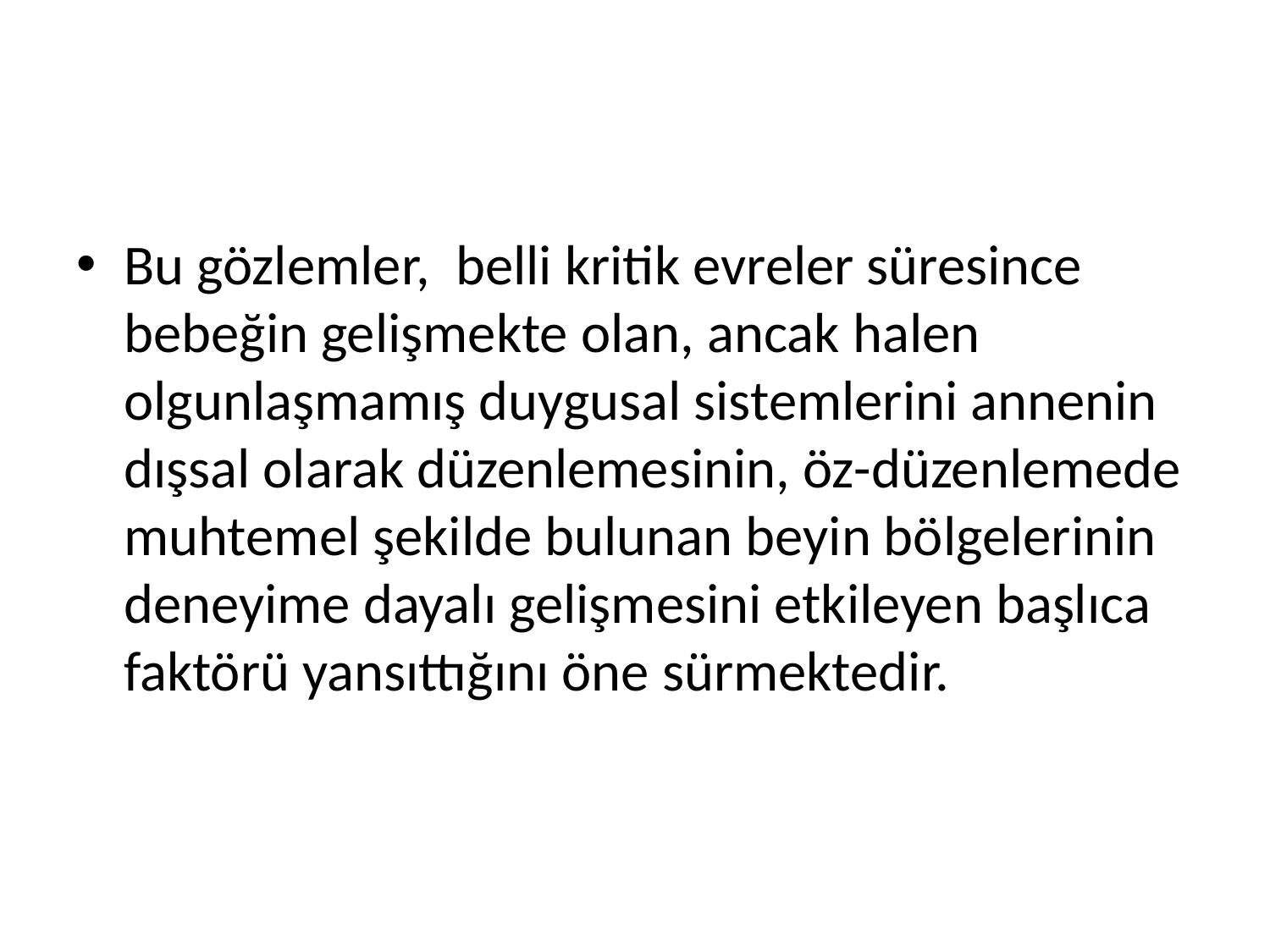

#
Bu gözlemler,  belli kritik evreler süresince bebeğin gelişmekte olan, ancak halen olgunlaşmamış duygusal sistemlerini annenin dışsal olarak düzenlemesinin, öz-düzenlemede muhtemel şekilde bulunan beyin bölgelerinin deneyime dayalı gelişmesini etkileyen başlıca faktörü yansıttığını öne sürmektedir.